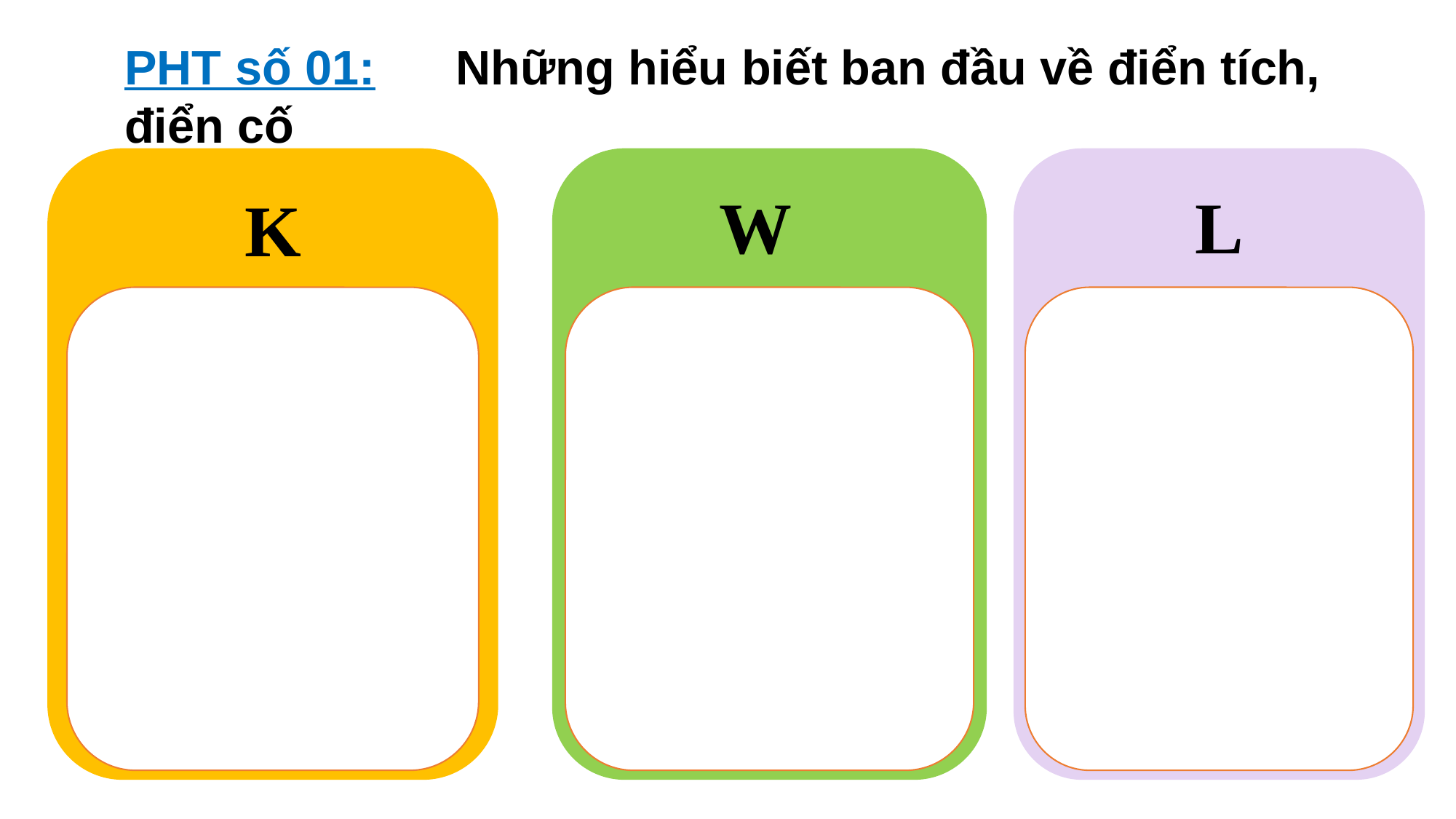

PHT số 01:      Những hiểu biết ban đầu về điển tích, điển cố

L
W
K